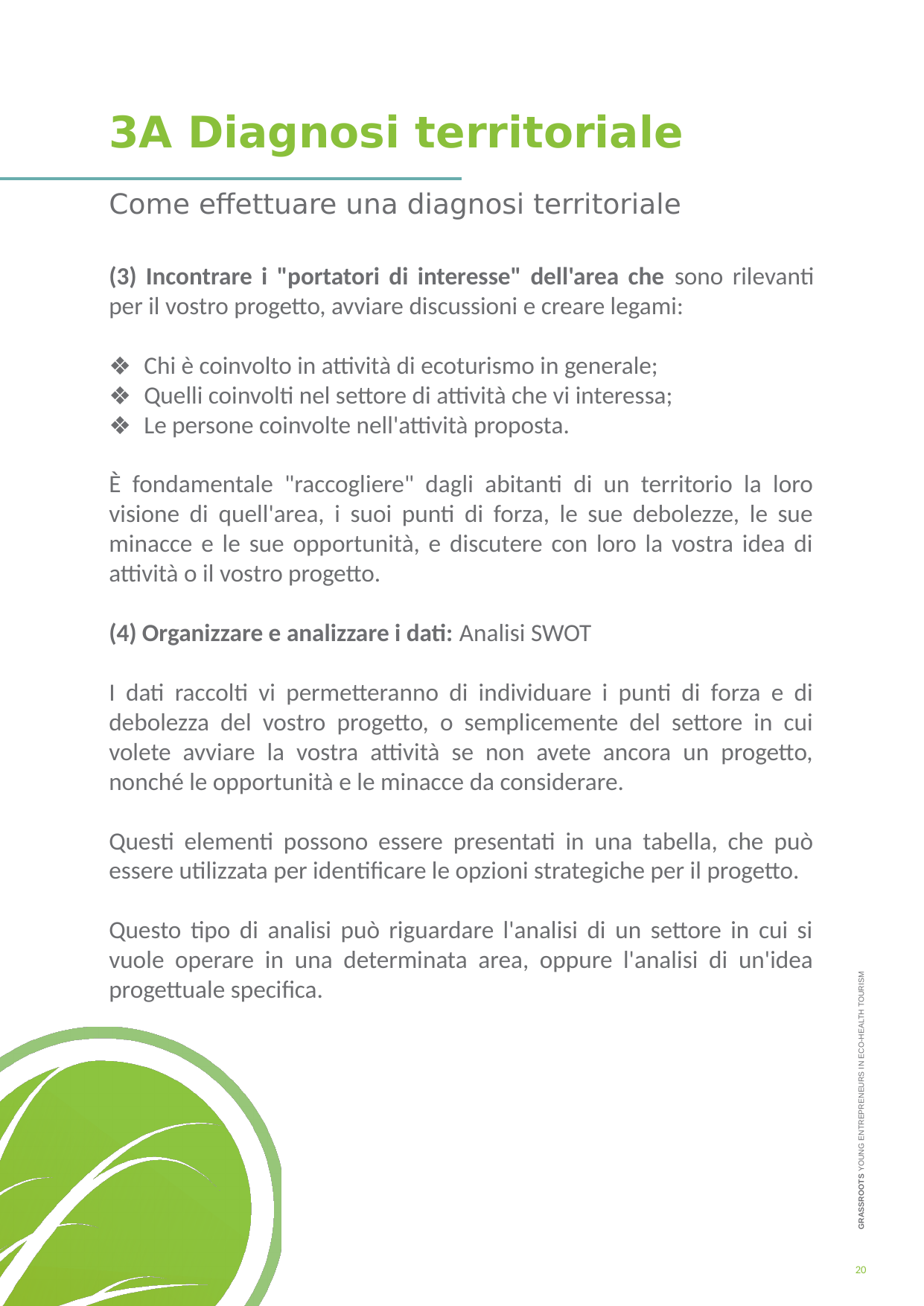

3A Diagnosi territoriale
Come effettuare una diagnosi territoriale
(3) Incontrare i "portatori di interesse" dell'area che sono rilevanti per il vostro progetto, avviare discussioni e creare legami:

Chi è coinvolto in attività di ecoturismo in generale;
Quelli coinvolti nel settore di attività che vi interessa;
Le persone coinvolte nell'attività proposta.

È fondamentale "raccogliere" dagli abitanti di un territorio la loro visione di quell'area, i suoi punti di forza, le sue debolezze, le sue minacce e le sue opportunità, e discutere con loro la vostra idea di attività o il vostro progetto.

(4) Organizzare e analizzare i dati: Analisi SWOT

I dati raccolti vi permetteranno di individuare i punti di forza e di debolezza del vostro progetto, o semplicemente del settore in cui volete avviare la vostra attività se non avete ancora un progetto, nonché le opportunità e le minacce da considerare.

Questi elementi possono essere presentati in una tabella, che può essere utilizzata per identificare le opzioni strategiche per il progetto.

Questo tipo di analisi può riguardare l'analisi di un settore in cui si vuole operare in una determinata area, oppure l'analisi di un'idea progettuale specifica.

20